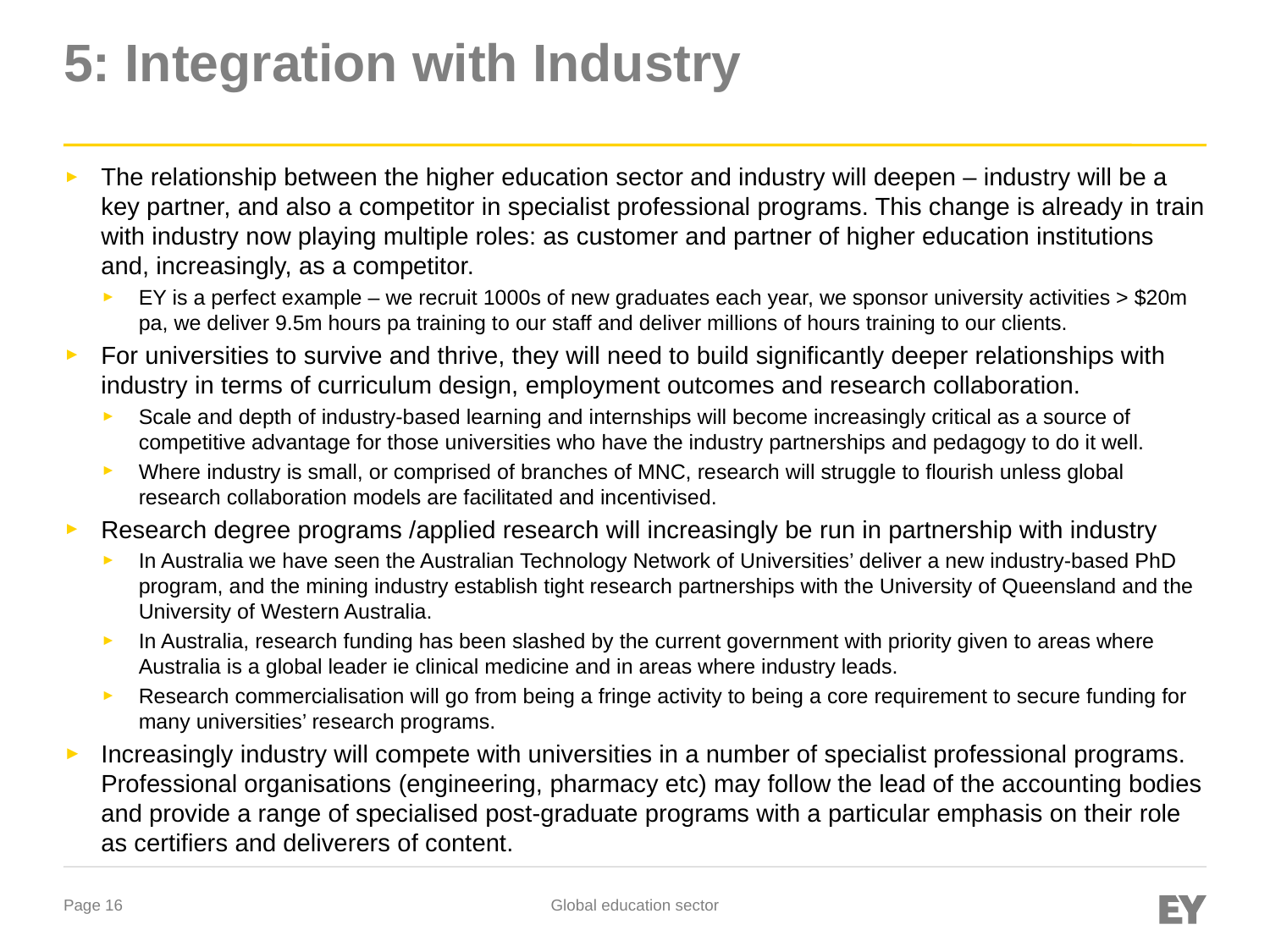

# 5: Integration with Industry
The relationship between the higher education sector and industry will deepen – industry will be a key partner, and also a competitor in specialist professional programs. This change is already in train with industry now playing multiple roles: as customer and partner of higher education institutions and, increasingly, as a competitor.
EY is a perfect example – we recruit 1000s of new graduates each year, we sponsor university activities > $20m pa, we deliver 9.5m hours pa training to our staff and deliver millions of hours training to our clients.
For universities to survive and thrive, they will need to build significantly deeper relationships with industry in terms of curriculum design, employment outcomes and research collaboration.
Scale and depth of industry-based learning and internships will become increasingly critical as a source of competitive advantage for those universities who have the industry partnerships and pedagogy to do it well.
Where industry is small, or comprised of branches of MNC, research will struggle to flourish unless global research collaboration models are facilitated and incentivised.
Research degree programs /applied research will increasingly be run in partnership with industry
In Australia we have seen the Australian Technology Network of Universities’ deliver a new industry-based PhD program, and the mining industry establish tight research partnerships with the University of Queensland and the University of Western Australia.
In Australia, research funding has been slashed by the current government with priority given to areas where Australia is a global leader ie clinical medicine and in areas where industry leads.
Research commercialisation will go from being a fringe activity to being a core requirement to secure funding for many universities’ research programs.
Increasingly industry will compete with universities in a number of specialist professional programs. Professional organisations (engineering, pharmacy etc) may follow the lead of the accounting bodies and provide a range of specialised post-graduate programs with a particular emphasis on their role as certifiers and deliverers of content.